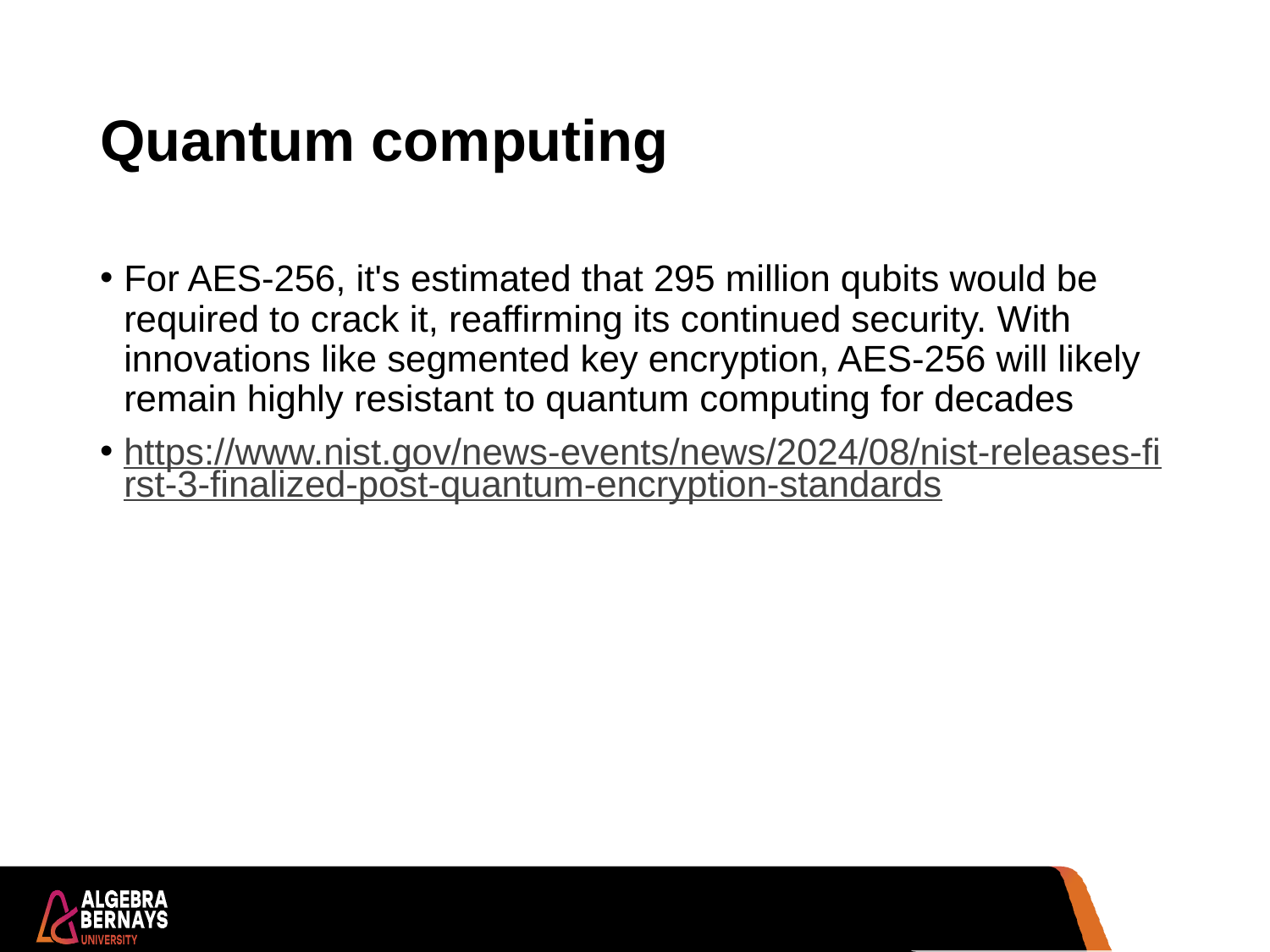

# Quantum computing
For AES-256, it's estimated that 295 million qubits would be required to crack it, reaffirming its continued security. With innovations like segmented key encryption, AES-256 will likely remain highly resistant to quantum computing for decades
https://www.nist.gov/news-events/news/2024/08/nist-releases-first-3-finalized-post-quantum-encryption-standards